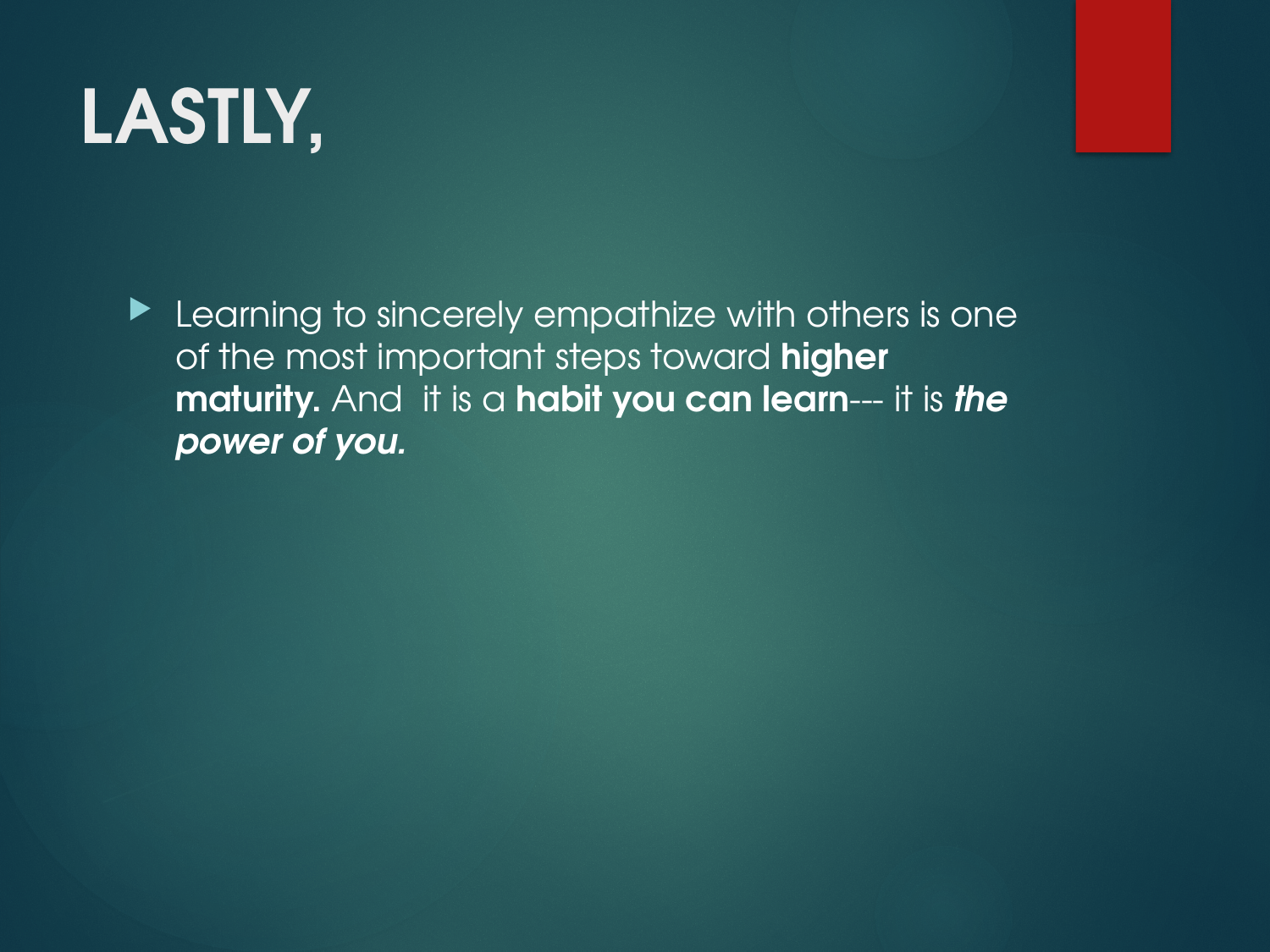

# LASTLY,
Learning to sincerely empathize with others is one of the most important steps toward higher maturity. And  it is a habit you can learn--- it is the power of you.